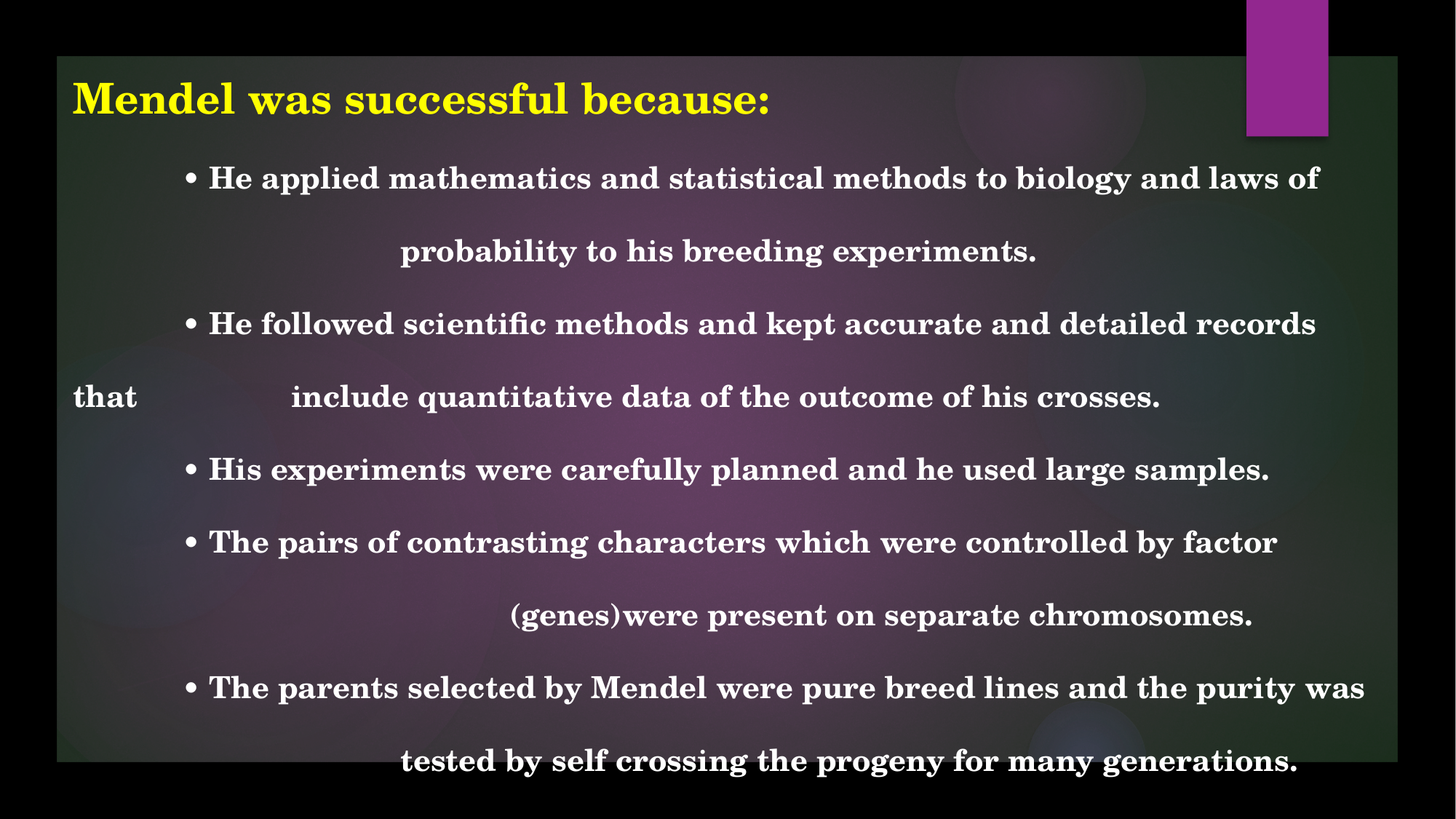

Mendel was successful because:
	• He applied mathematics and statistical methods to biology and laws of 			probability to his breeding experiments.
	• He followed scientific methods and kept accurate and detailed records that 		include quantitative data of the outcome of his crosses.
	• His experiments were carefully planned and he used large samples.
	• The pairs of contrasting characters which were controlled by factor 				(genes)were present on separate chromosomes.
	• The parents selected by Mendel were pure breed lines and the purity was 			tested by self crossing the progeny for many generations.